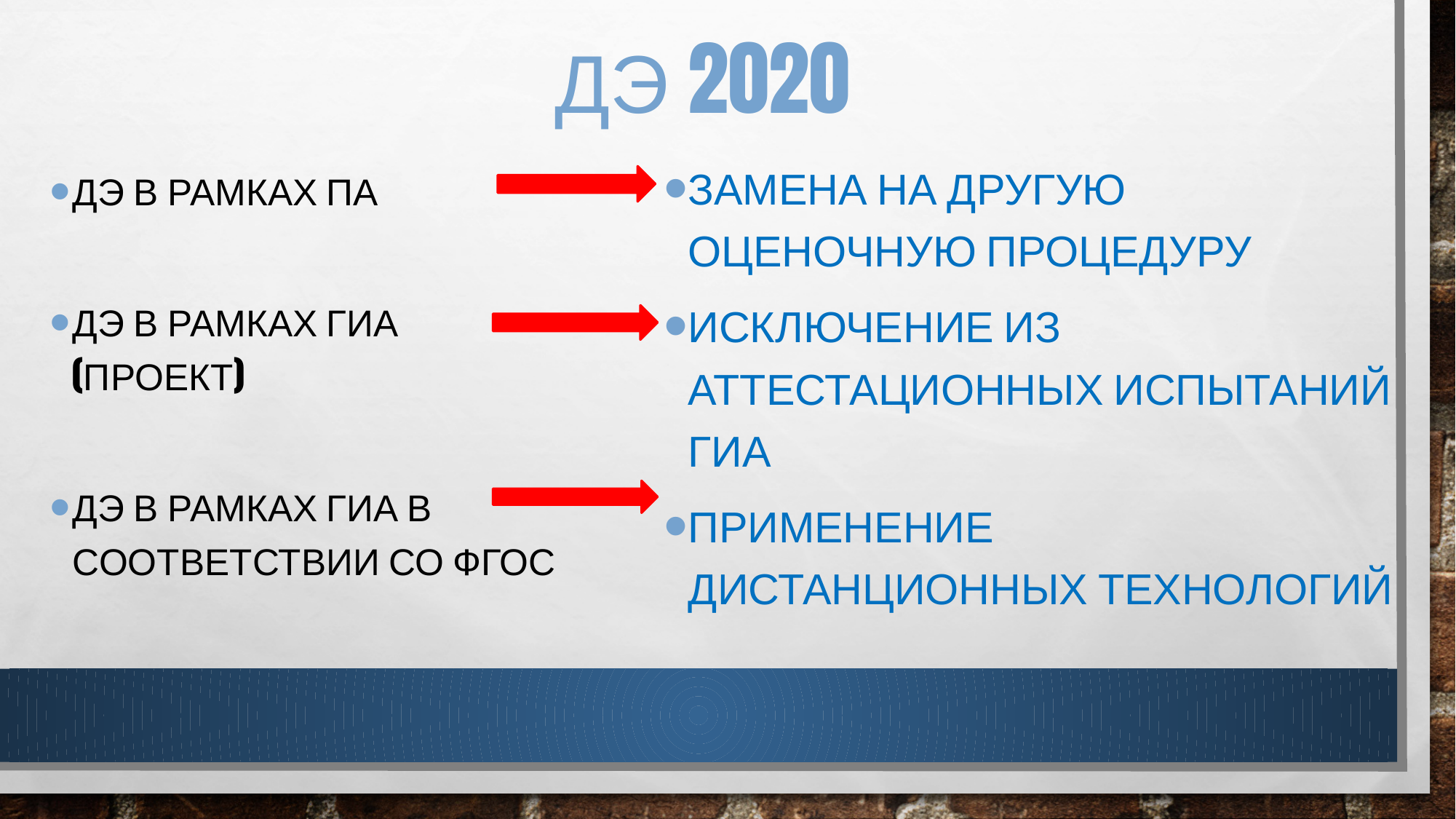

# ДЭ 2020
Замена на другую оценочную процедуру
Исключение из аттестационных испытаний гиа
Применение дистанционных технологий
ДЭ в рамках ПА

ДЭ в рамках ГИА (проект)

ДЭ в рамках гиа в соответствии со фгос